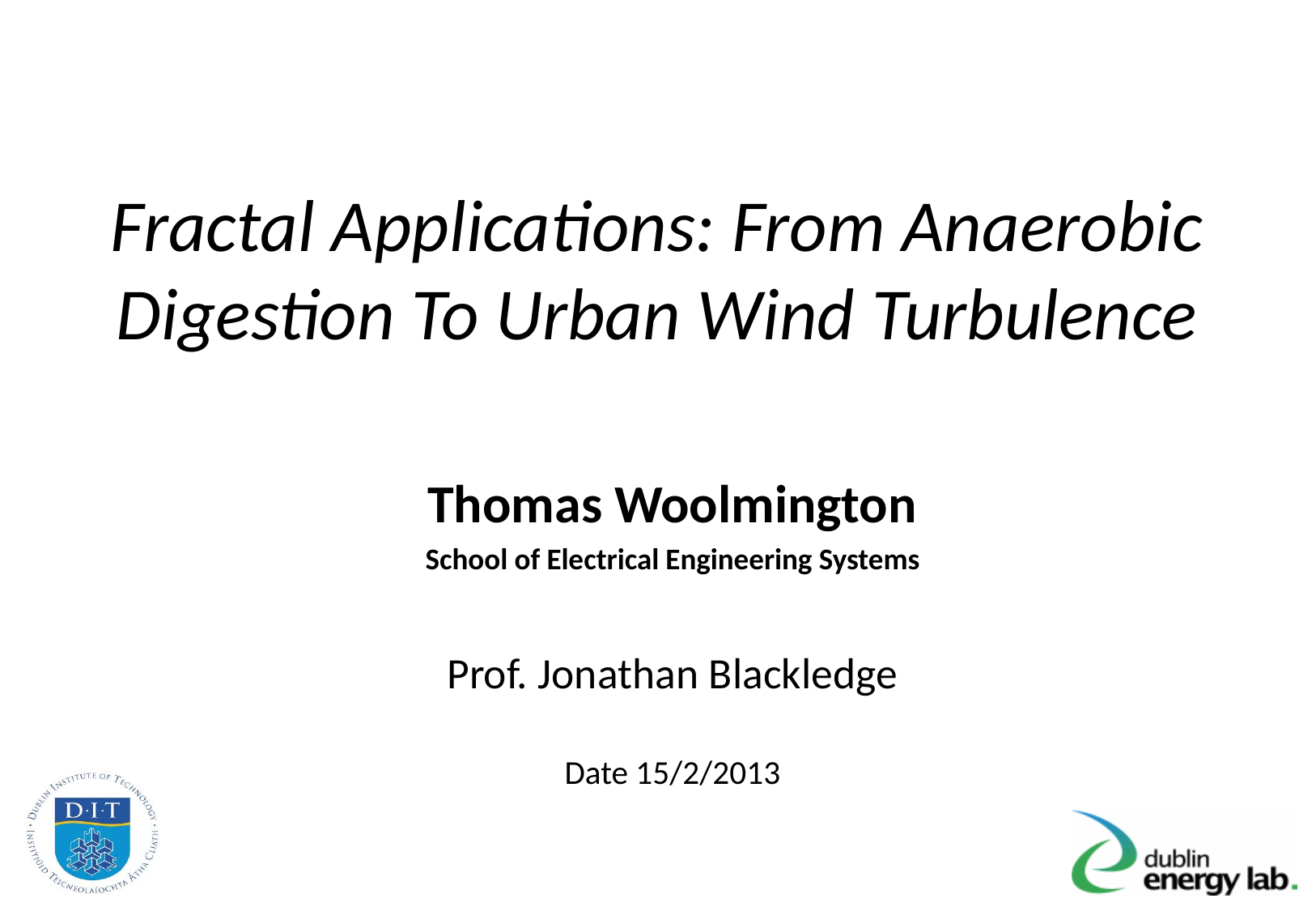

# Fractal Applications: From Anaerobic Digestion To Urban Wind Turbulence

Thomas Woolmington
School of Electrical Engineering Systems

Prof. Jonathan Blackledge

Date 15/2/2013